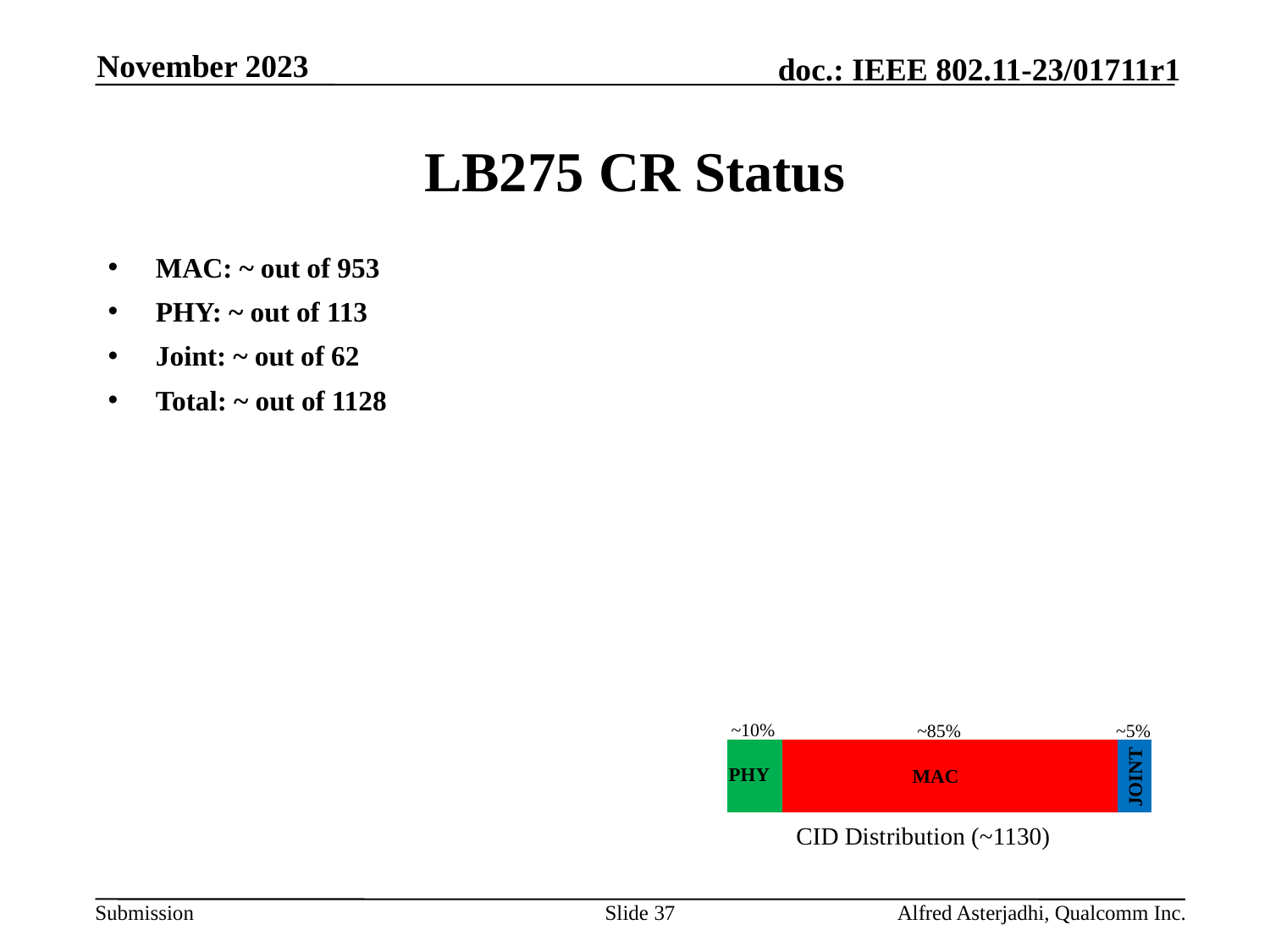

November 2023
# LB275 CR Status
MAC: ~ out of 953
PHY: ~ out of 113
Joint: ~ out of 62
Total: ~ out of 1128

~10%
~5%
~85%

 CID Distribution (~1130)
PHY
JOINT
MAC
Slide 37
Alfred Asterjadhi, Qualcomm Inc.